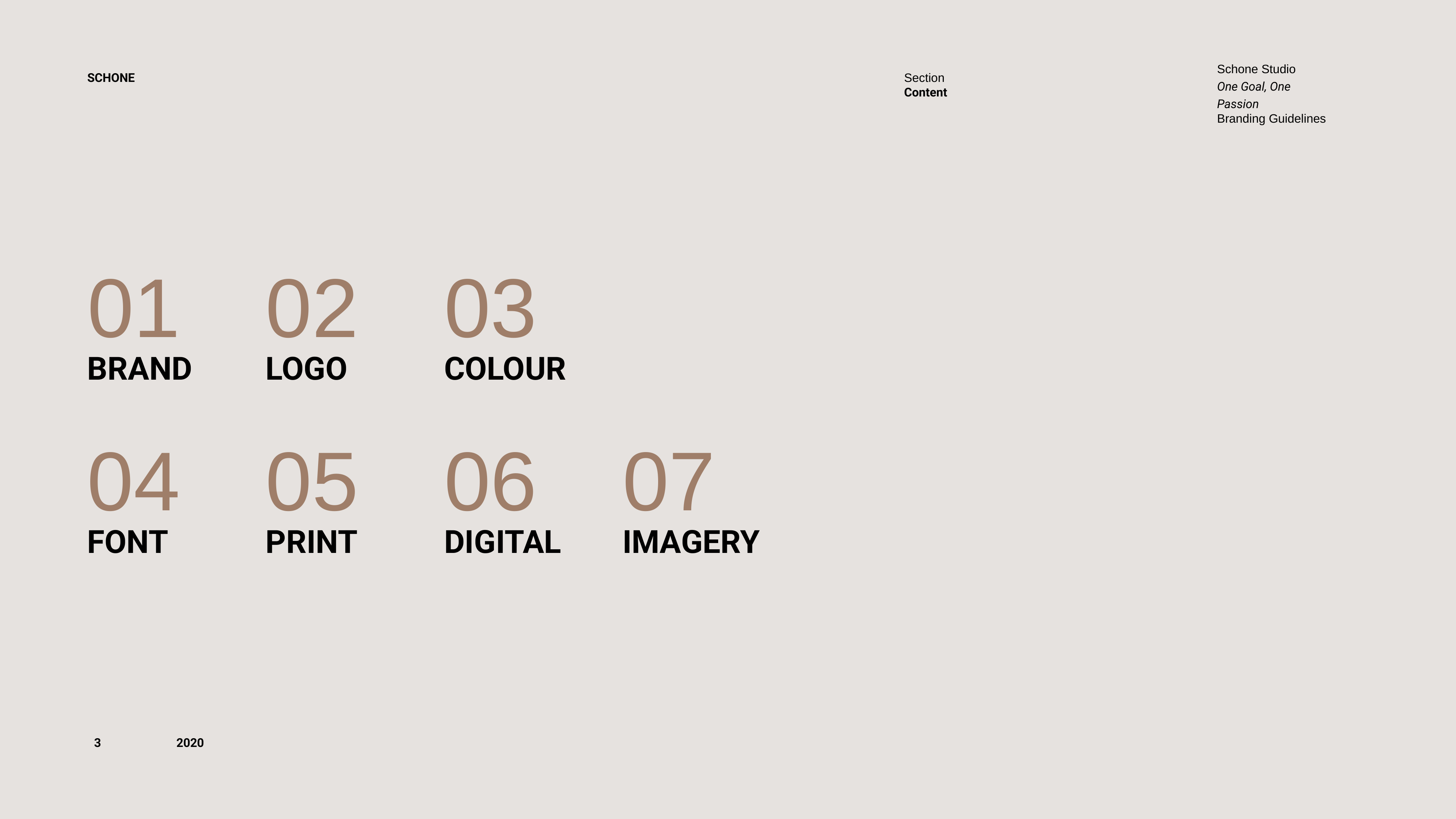

SCHONE
Section
Content
Schone Studio
One Goal, One Passion
Branding Guidelines
01
02
03
Brand
Logo
Colour
04
05
06
07
Font
Print
Digital
Imagery
3
2020